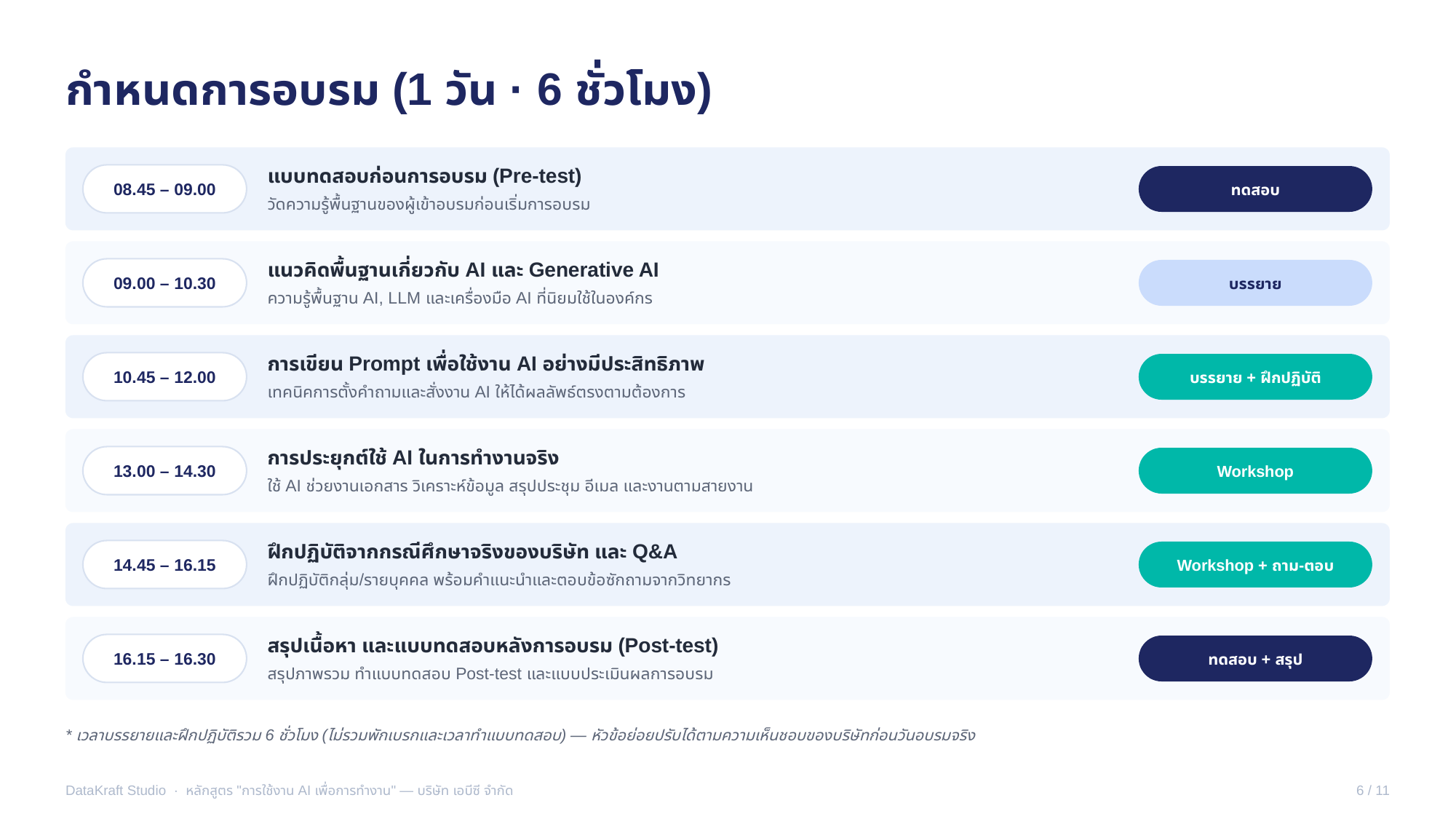

กำหนดการอบรม (1 วัน · 6 ชั่วโมง)

แบบทดสอบก่อนการอบรม (Pre-test)

08.45 – 09.00

ทดสอบ
วัดความรู้พื้นฐานของผู้เข้าอบรมก่อนเริ่มการอบรม

แนวคิดพื้นฐานเกี่ยวกับ AI และ Generative AI

09.00 – 10.30

บรรยาย
ความรู้พื้นฐาน AI, LLM และเครื่องมือ AI ที่นิยมใช้ในองค์กร

การเขียน Prompt เพื่อใช้งาน AI อย่างมีประสิทธิภาพ

10.45 – 12.00

บรรยาย + ฝึกปฏิบัติ
เทคนิคการตั้งคำถามและสั่งงาน AI ให้ได้ผลลัพธ์ตรงตามต้องการ

การประยุกต์ใช้ AI ในการทำงานจริง

13.00 – 14.30

Workshop
ใช้ AI ช่วยงานเอกสาร วิเคราะห์ข้อมูล สรุปประชุม อีเมล และงานตามสายงาน

ฝึกปฏิบัติจากกรณีศึกษาจริงของบริษัท และ Q&A

14.45 – 16.15

Workshop + ถาม-ตอบ
ฝึกปฏิบัติกลุ่ม/รายบุคคล พร้อมคำแนะนำและตอบข้อซักถามจากวิทยากร

สรุปเนื้อหา และแบบทดสอบหลังการอบรม (Post-test)

16.15 – 16.30

ทดสอบ + สรุป
สรุปภาพรวม ทำแบบทดสอบ Post-test และแบบประเมินผลการอบรม
* เวลาบรรยายและฝึกปฏิบัติรวม 6 ชั่วโมง (ไม่รวมพักเบรกและเวลาทำแบบทดสอบ) — หัวข้อย่อยปรับได้ตามความเห็นชอบของบริษัทก่อนวันอบรมจริง
DataKraft Studio  ·  หลักสูตร "การใช้งาน AI เพื่อการทำงาน" — บริษัท เอบีซี จำกัด
6 / 11